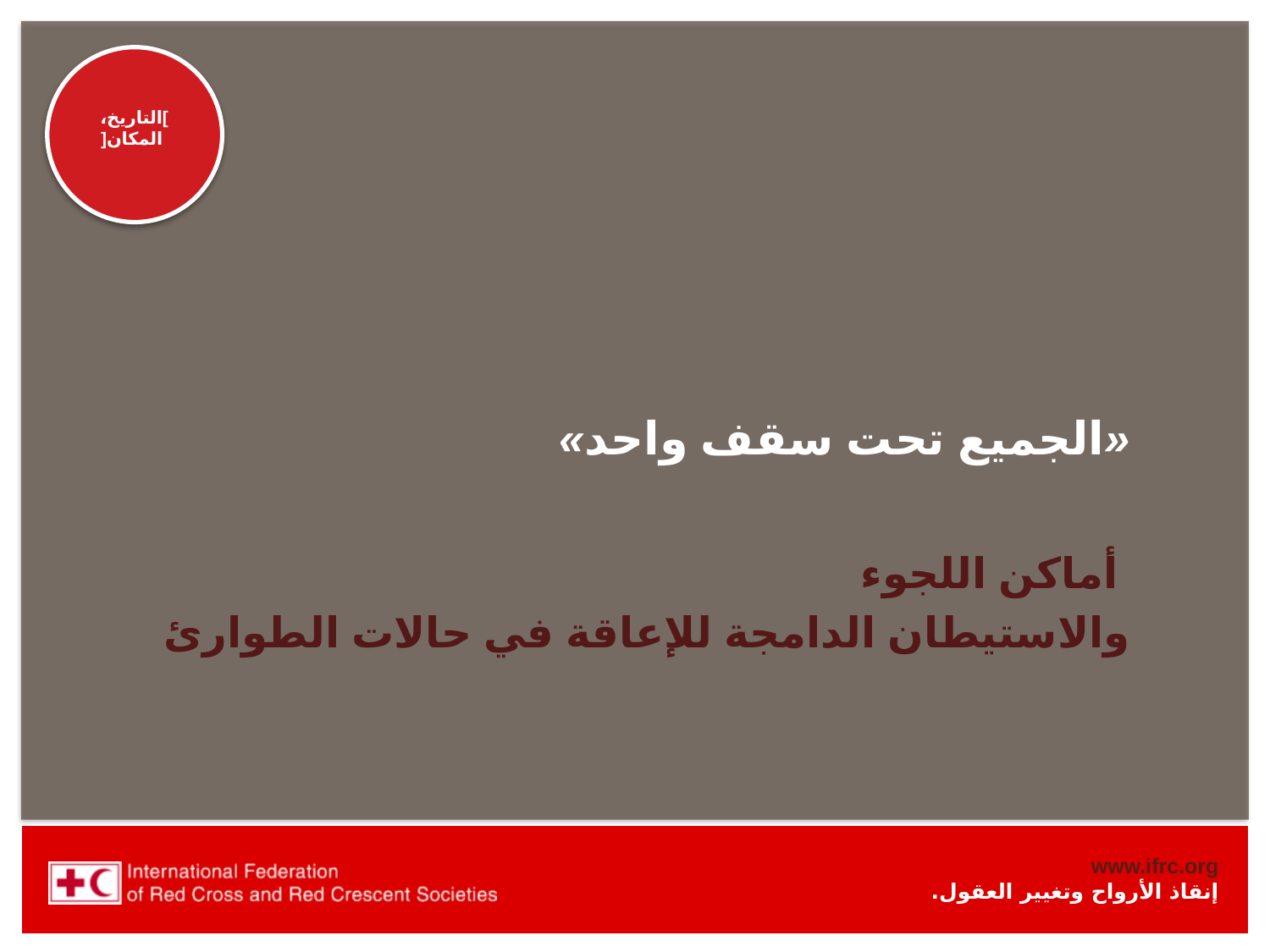

# «الجميع تحت سقف واحد»
أماكن اللجوء
والاستيطان الدامجة للإعاقة في حالات الطوارئ